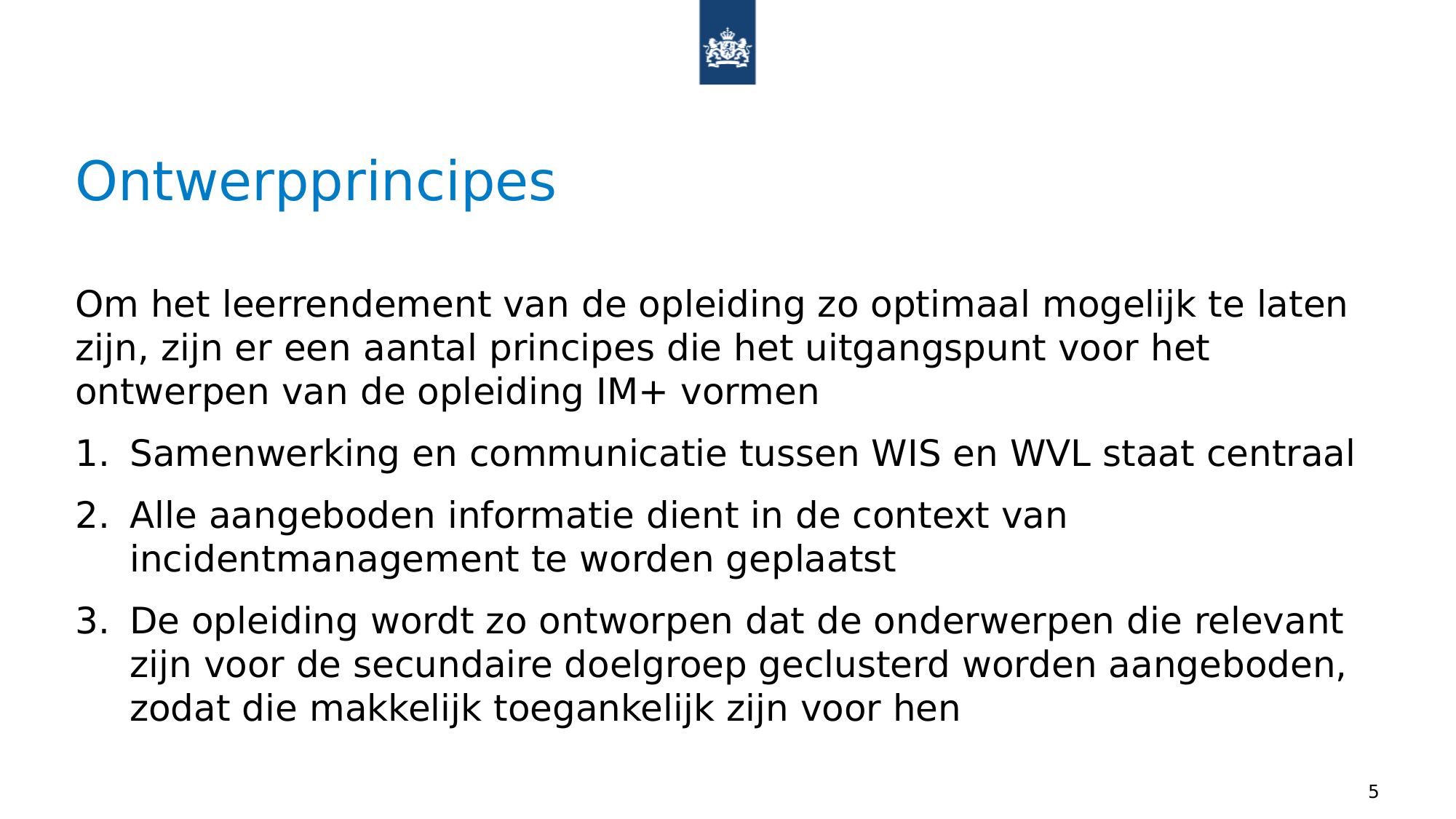

# Ontwerpprincipes
Om het leerrendement van de opleiding zo optimaal mogelijk te laten zijn, zijn er een aantal principes die het uitgangspunt voor het ontwerpen van de opleiding IM+ vormen
Samenwerking en communicatie tussen WIS en WVL staat centraal
Alle aangeboden informatie dient in de context van incidentmanagement te worden geplaatst
De opleiding wordt zo ontworpen dat de onderwerpen die relevant zijn voor de secundaire doelgroep geclusterd worden aangeboden, zodat die makkelijk toegankelijk zijn voor hen

5